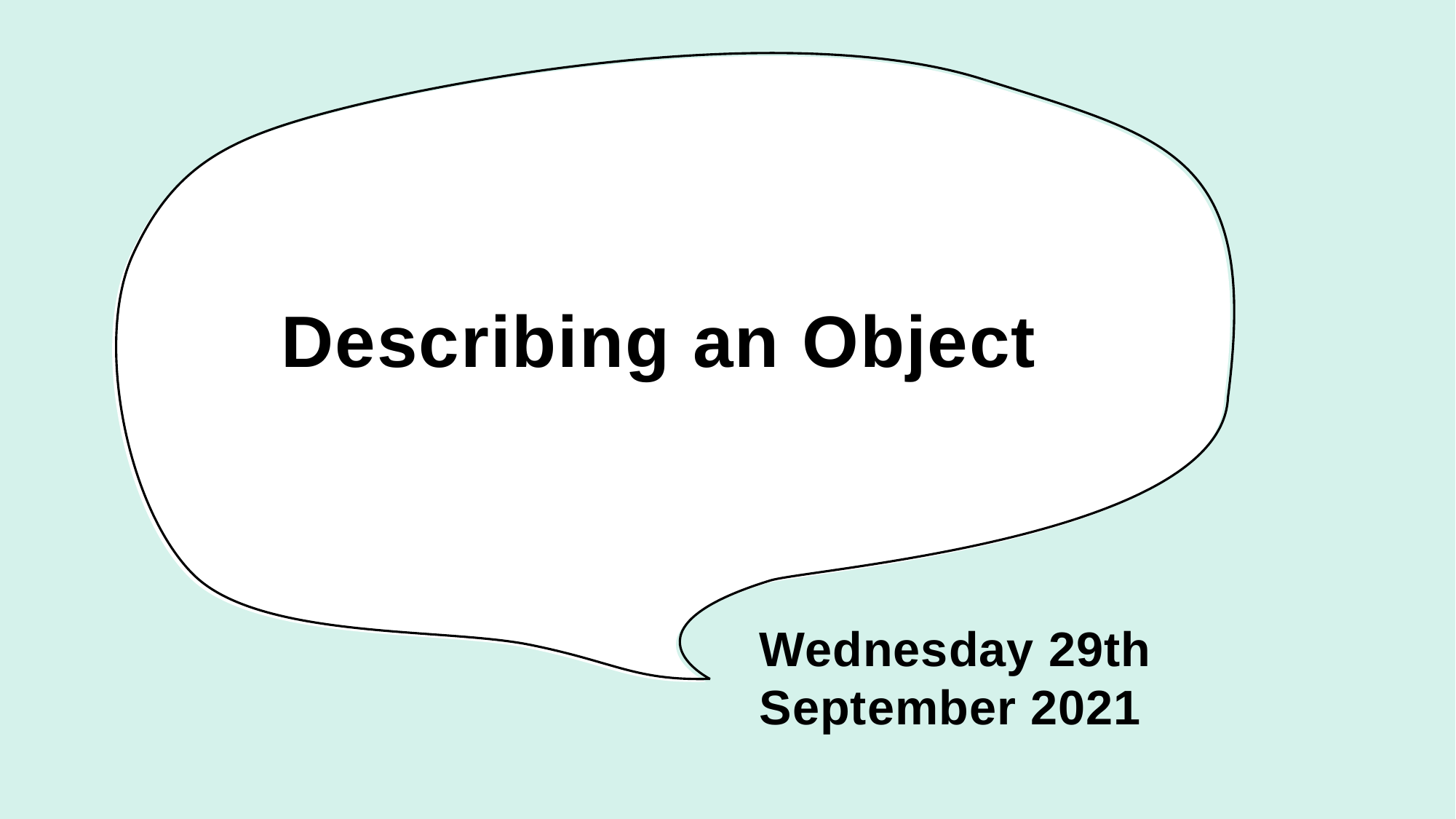

# Describing an Object
Wednesday 29th September 2021